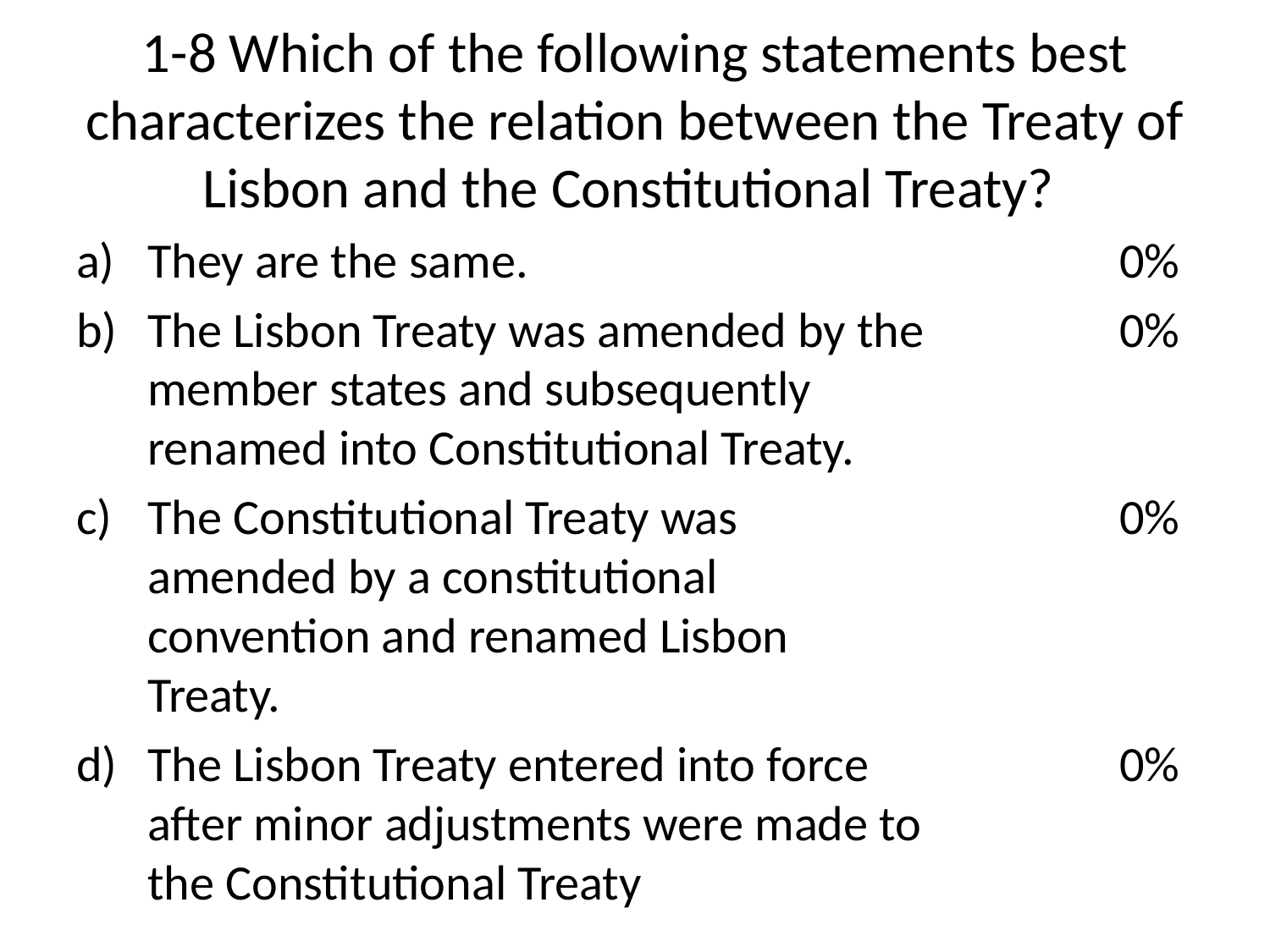

# 1-8 Which of the following statements best characterizes the relation between the Treaty of Lisbon and the Constitutional Treaty?
They are the same.
The Lisbon Treaty was amended by the member states and subsequently renamed into Constitutional Treaty.
The Constitutional Treaty was amended by a constitutional convention and renamed Lisbon Treaty.
The Lisbon Treaty entered into force after minor adjustments were made to the Constitutional Treaty
0%
0%
0%
0%